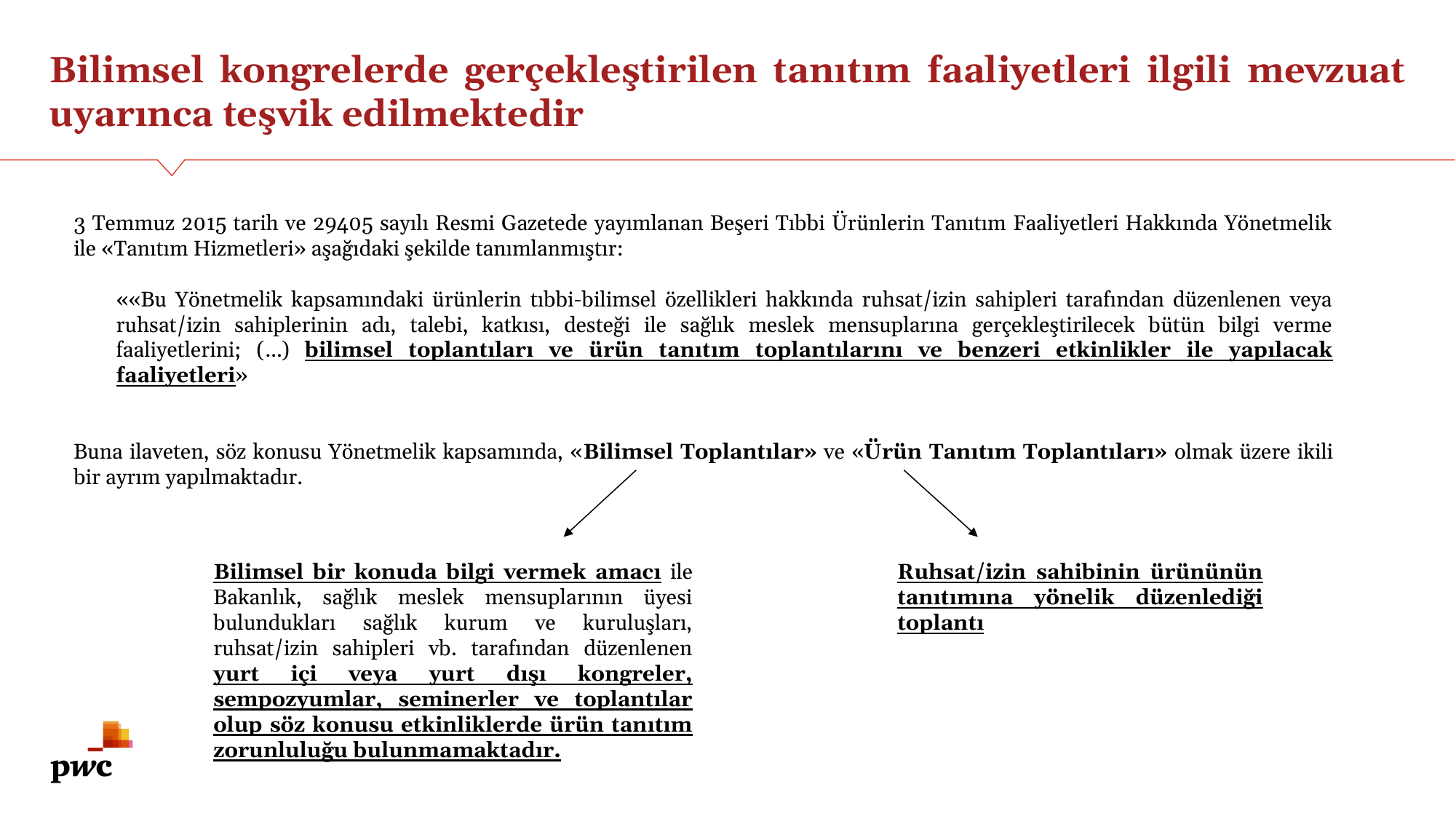

Bilimsel kongrelerde gerçekleştirilen tanıtım faaliyetleri ilgili mevzuat uyarınca teşvik edilmektedir

3 Temmuz 2015 tarih ve 29405 sayılı Resmi Gazetede yayımlanan Beşeri Tıbbi Ürünlerin Tanıtım Faaliyetleri Hakkında Yönetmelik ile «Tanıtım Hizmetleri» aşağıdaki şekilde tanımlanmıştır:

««Bu Yönetmelik kapsamındaki ürünlerin tıbbi-bilimsel özellikleri hakkında ruhsat/izin sahipleri tarafından düzenlenen veya ruhsat/izin sahiplerinin adı, talebi, katkısı, desteği ile sağlık meslek mensuplarına gerçekleştirilecek bütün bilgi verme faaliyetlerini; (…) bilimsel toplantıları ve ürün tanıtım toplantılarını ve benzeri etkinlikler ile yapılacak faaliyetleri»

Buna ilaveten, söz konusu Yönetmelik kapsamında, «Bilimsel Toplantılar» ve «Ürün Tanıtım Toplantıları» olmak üzere ikili bir ayrım yapılmaktadır.

Bilimsel bir konuda bilgi vermek amacı ile Bakanlık, sağlık meslek mensuplarının üyesi bulundukları sağlık kurum ve kuruluşları, ruhsat/izin sahipleri vb. tarafından düzenlenen yurt içi veya yurt dışı kongreler, sempozyumlar, seminerler ve toplantılar olup söz konusu etkinliklerde ürün tanıtım zorunluluğu bulunmamaktadır.
Ruhsat/izin sahibinin ürününün tanıtımına yönelik düzenlediği toplantı